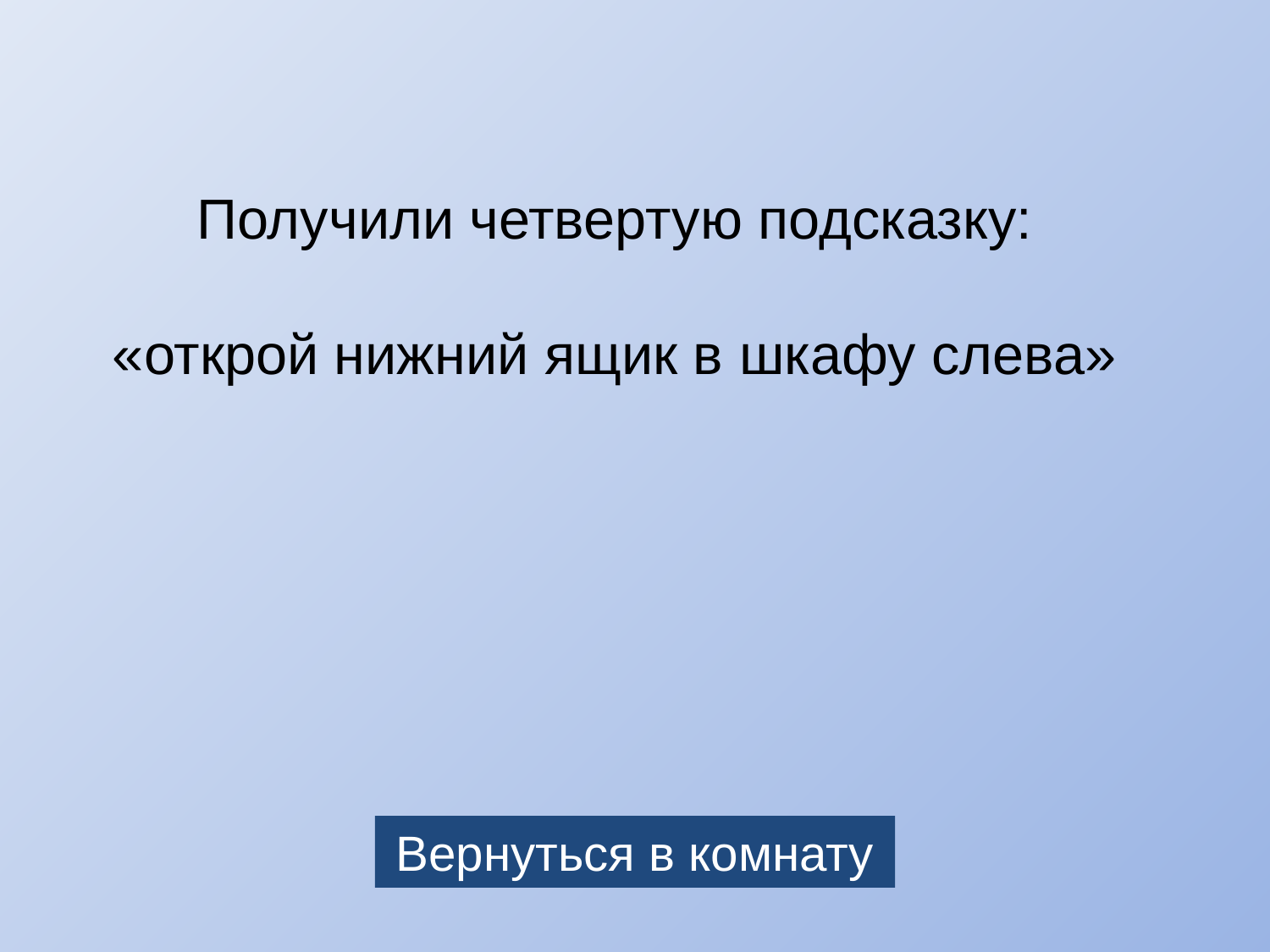

Получили четвертую подсказку:

«открой нижний ящик в шкафу слева»
Вернуться в комнату